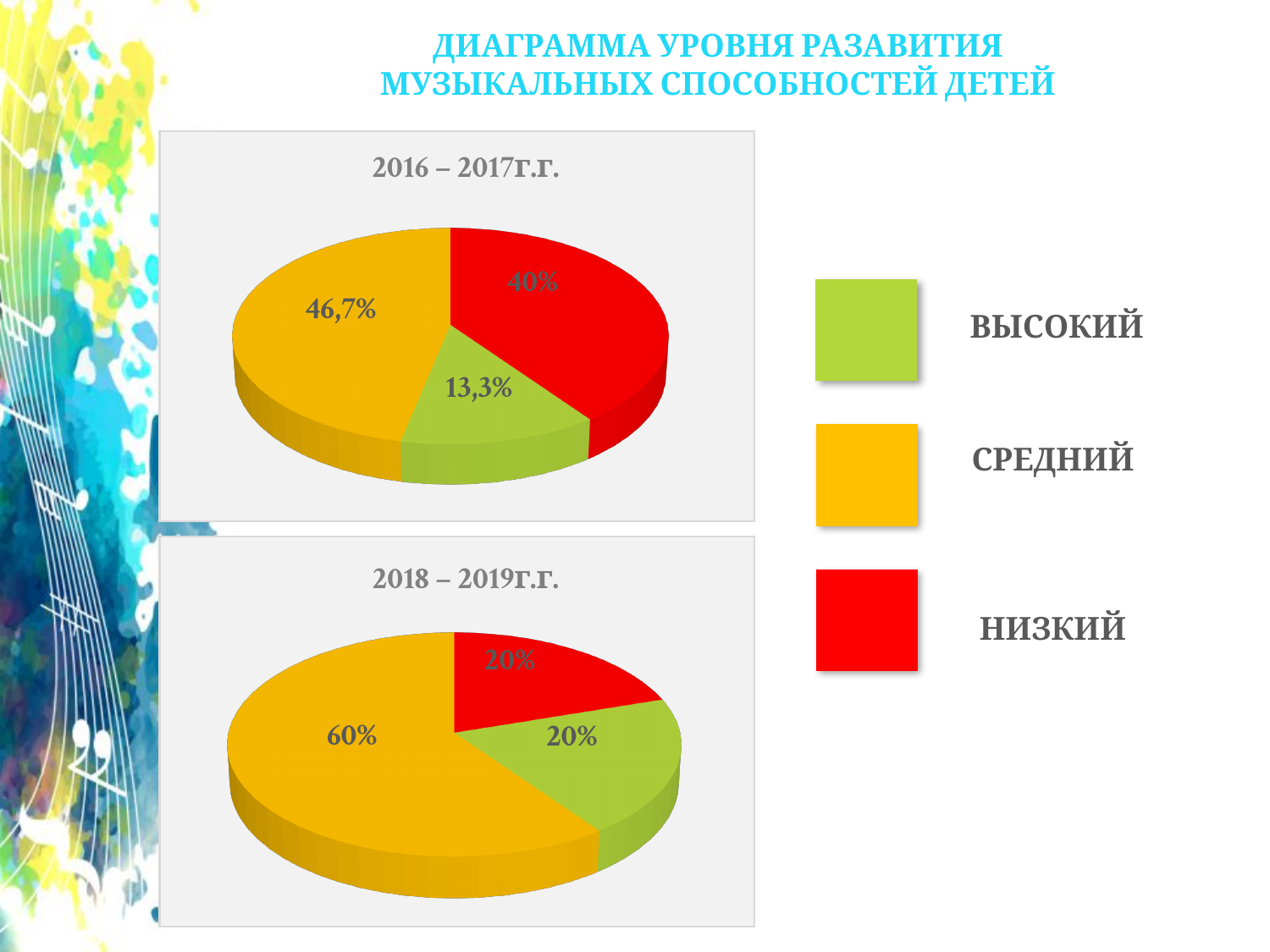

ДИАГРАММА УРОВНЯ РАЗАВИТИЯ
МУЗЫКАЛЬНЫХ СПОСОБНОСТЕЙ ДЕТЕЙ

[unsupported chart]

2016 – 2017г.г.
40%

46,7%
ВЫСОКИЙ
13,3%

СРЕДНИЙ

[unsupported chart]

2018 – 2019г.г.

НИЗКИЙ
20%
60%
20%